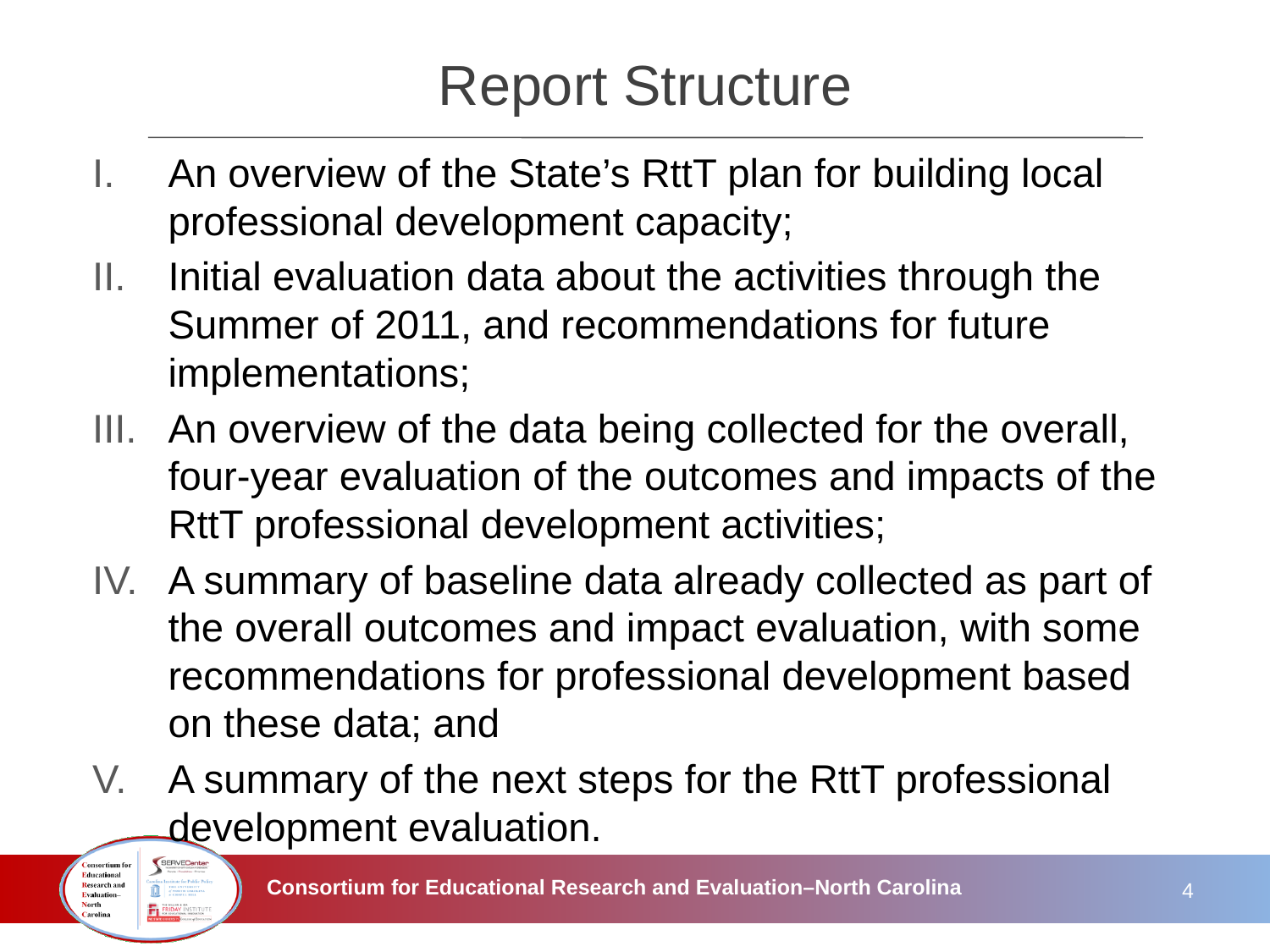

# Report Structure
An overview of the State’s RttT plan for building local professional development capacity;
Initial evaluation data about the activities through the Summer of 2011, and recommendations for future implementations;
An overview of the data being collected for the overall, four-year evaluation of the outcomes and impacts of the RttT professional development activities;
A summary of baseline data already collected as part of the overall outcomes and impact evaluation, with some recommendations for professional development based on these data; and
A summary of the next steps for the RttT professional development evaluation.
4